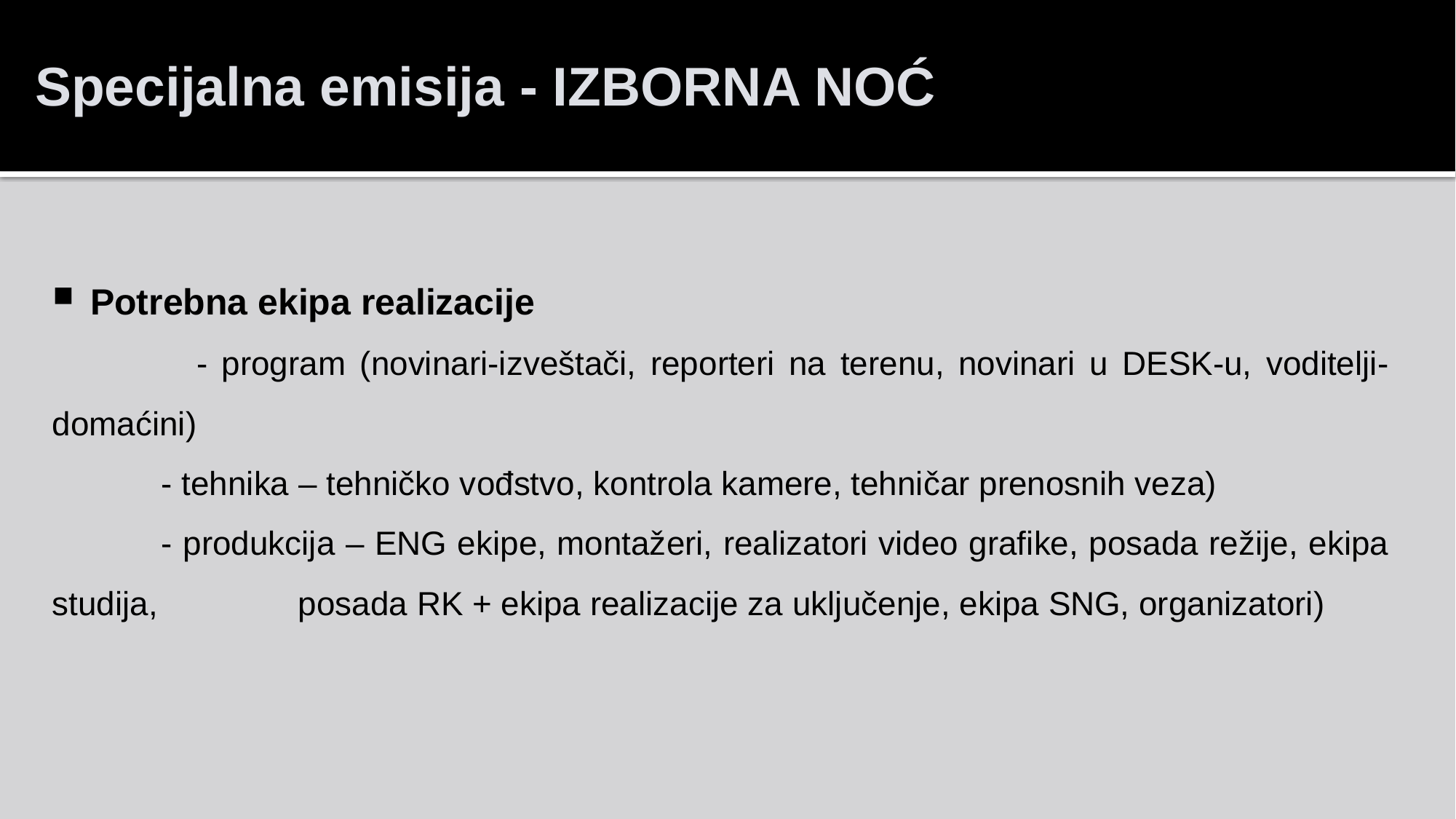

# Specijalna emisija - IZBORNA NOĆ
Potrebna ekipa realizacije
       	- program (novinari-izveštači, reporteri na terenu, novinari u DESK-u, voditelji-domaćini)
	- tehnika – tehničko vođstvo, kontrola kamere, tehničar prenosnih veza)
	- produkcija – ENG ekipe, montažeri, realizatori video grafike, posada režije, ekipa studija, 	   posada RK + ekipa realizacije za uključenje, ekipa SNG, organizatori)